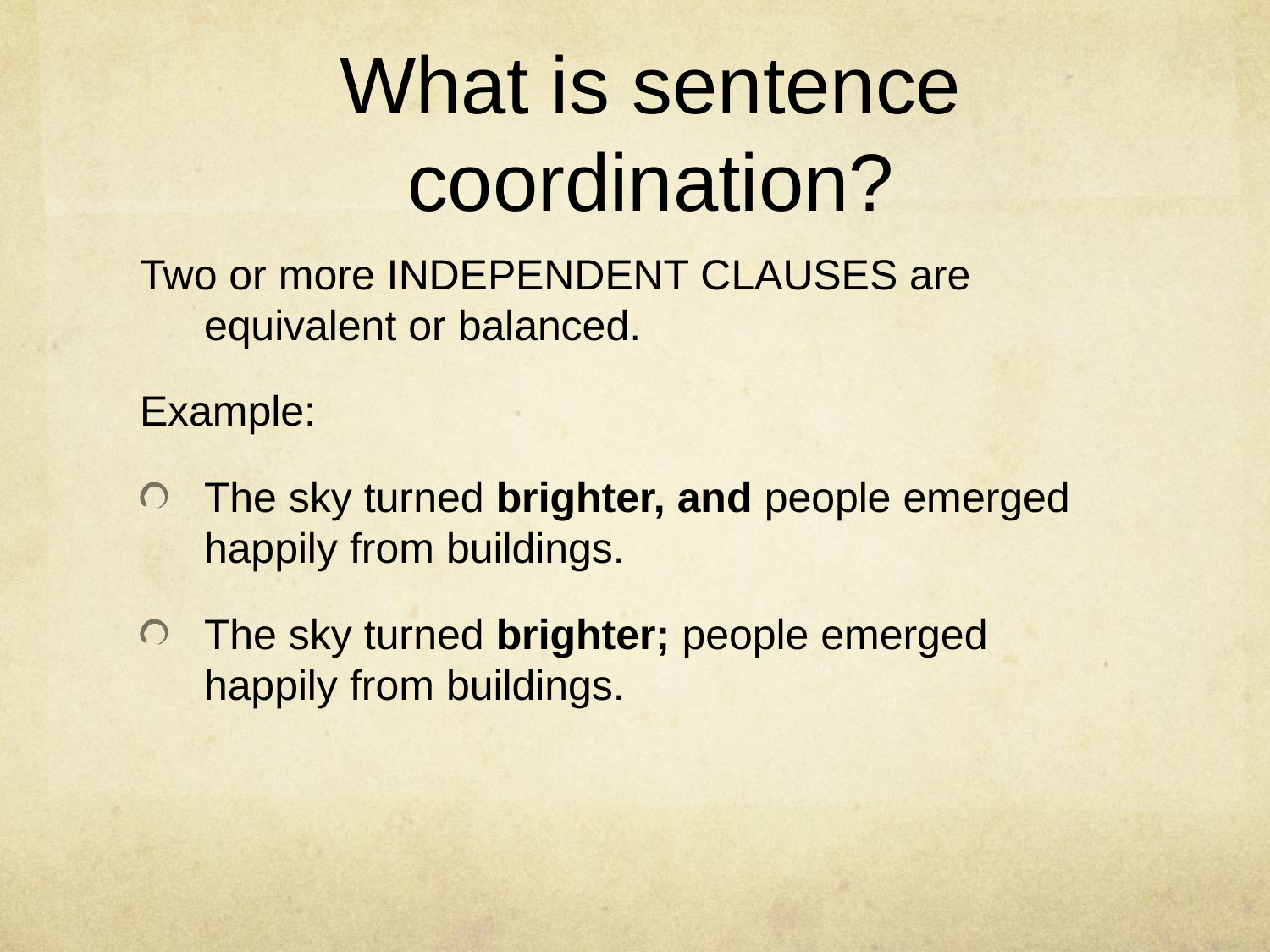

# What is sentence coordination?
Two or more INDEPENDENT CLAUSES are equivalent or balanced.
Example:
The sky turned brighter, and people emerged happily from buildings.
The sky turned brighter; people emerged happily from buildings.